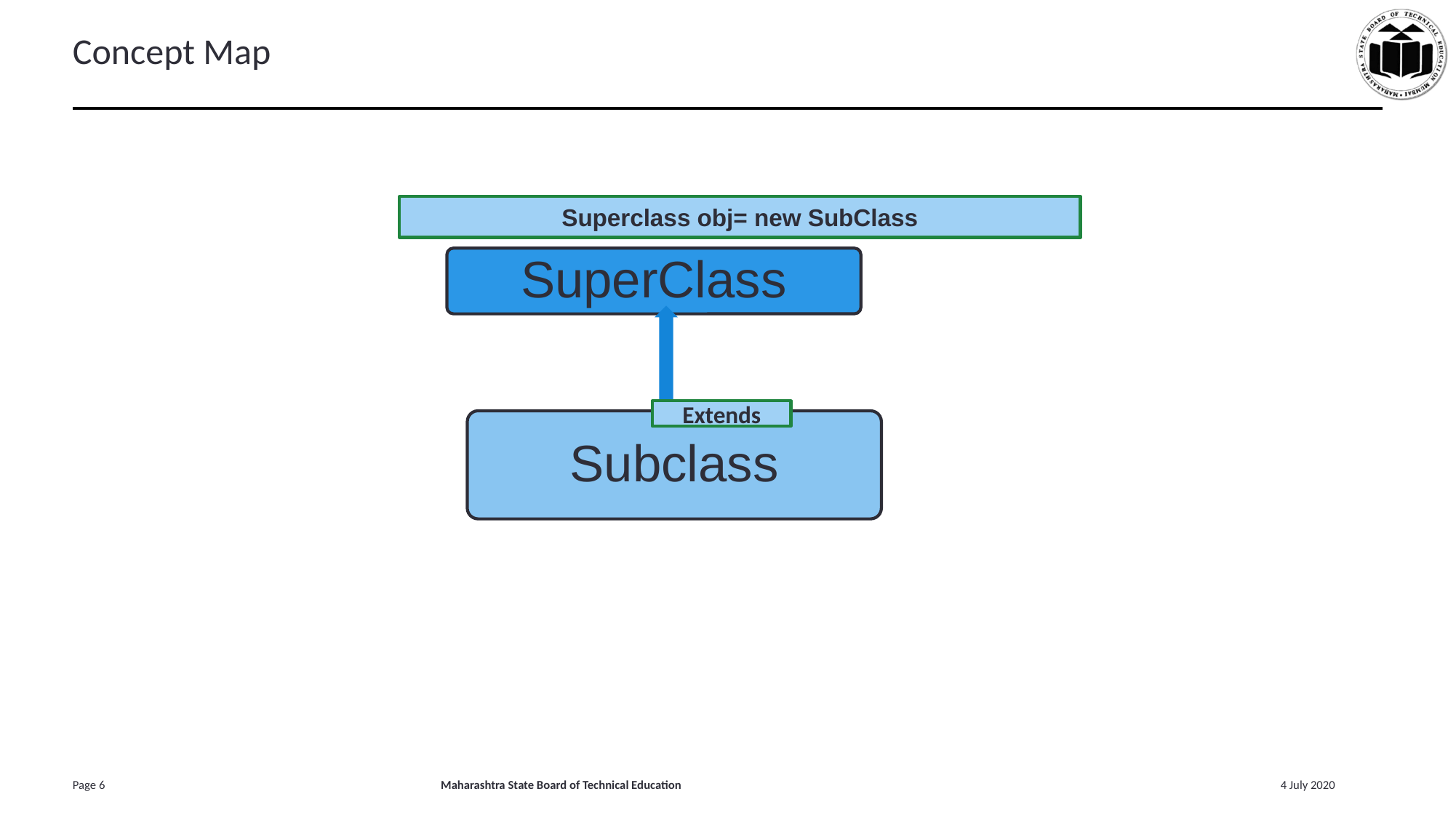

# Concept Map

Superclass obj= new SubClass

SuperClass

Subclass
Extends